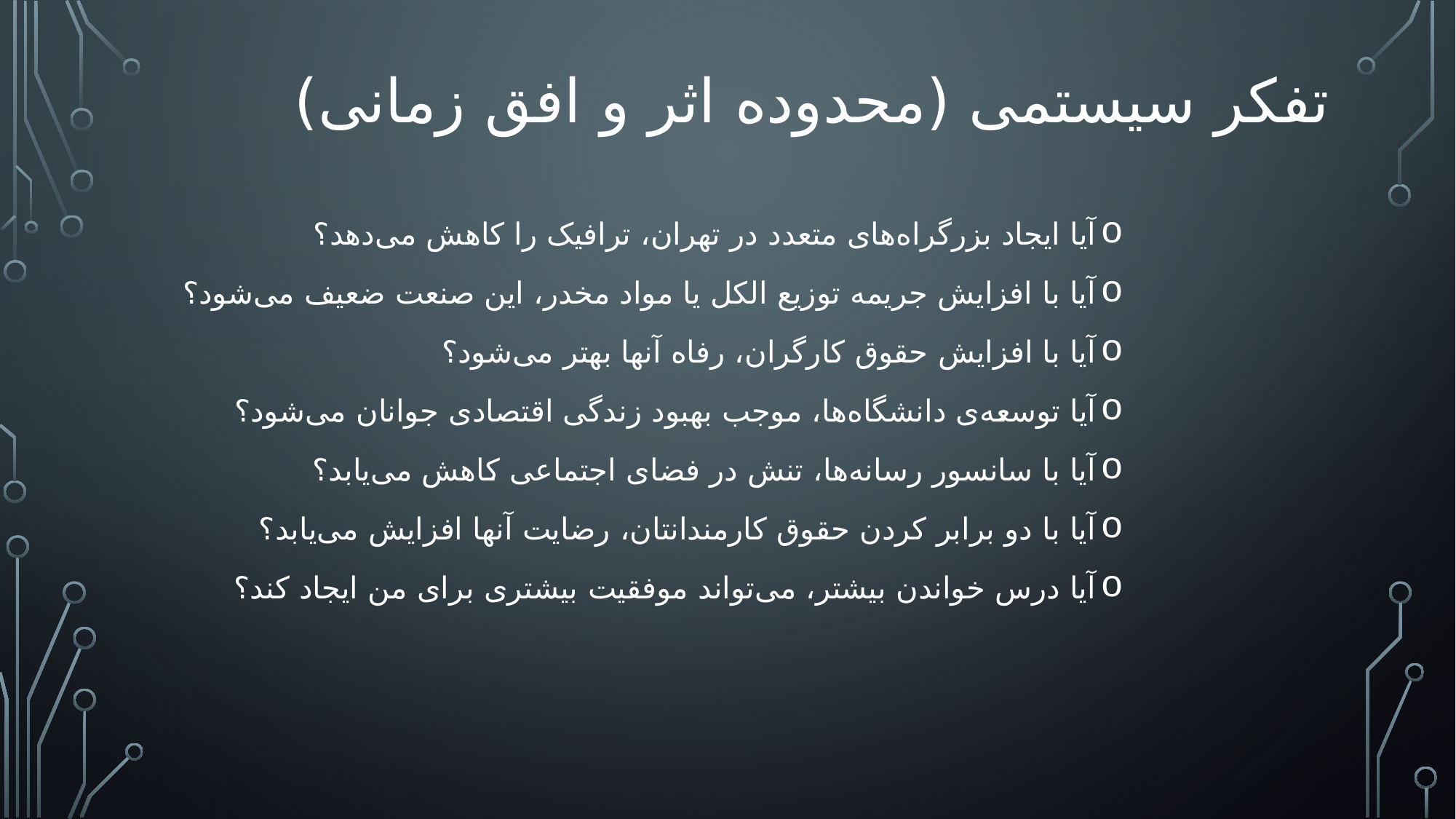

# تفکر سیستمی (محدوده اثر و افق زمانی)
آیا ایجاد بزرگراه‌های متعدد در تهران، ترافیک را کاهش می‌دهد؟
آیا با افزایش جریمه توزیع الکل یا مواد مخدر، این صنعت ضعیف می‌شود؟
آیا با افزایش حقوق کارگران، رفاه آنها بهتر می‌شود؟
آیا توسعه‌ی دانشگاه‌ها، موجب بهبود زندگی اقتصادی جوانان می‌شود؟
آیا با سانسور رسانه‌ها، تنش در فضای اجتماعی کاهش می‌یابد؟
آیا با دو برابر کردن حقوق کارمندانتان، رضایت آنها افزایش می‌یابد؟
آیا درس خواندن بیشتر، می‌تواند موفقیت بیشتری برای من ایجاد کند؟